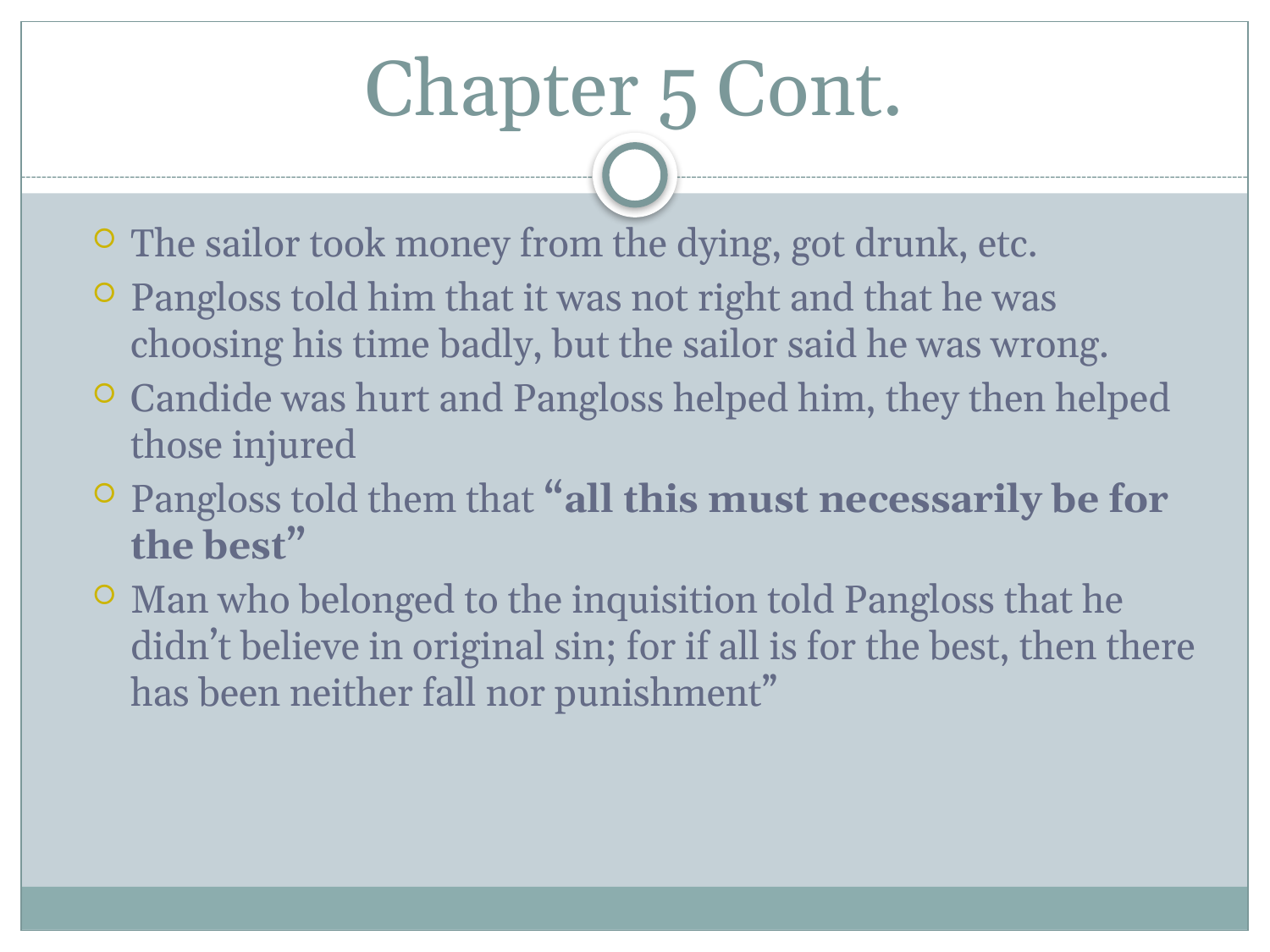

# Chapter 5 Cont.
The sailor took money from the dying, got drunk, etc.
Pangloss told him that it was not right and that he was choosing his time badly, but the sailor said he was wrong.
Candide was hurt and Pangloss helped him, they then helped those injured
Pangloss told them that “all this must necessarily be for the best”
Man who belonged to the inquisition told Pangloss that he didn’t believe in original sin; for if all is for the best, then there has been neither fall nor punishment”